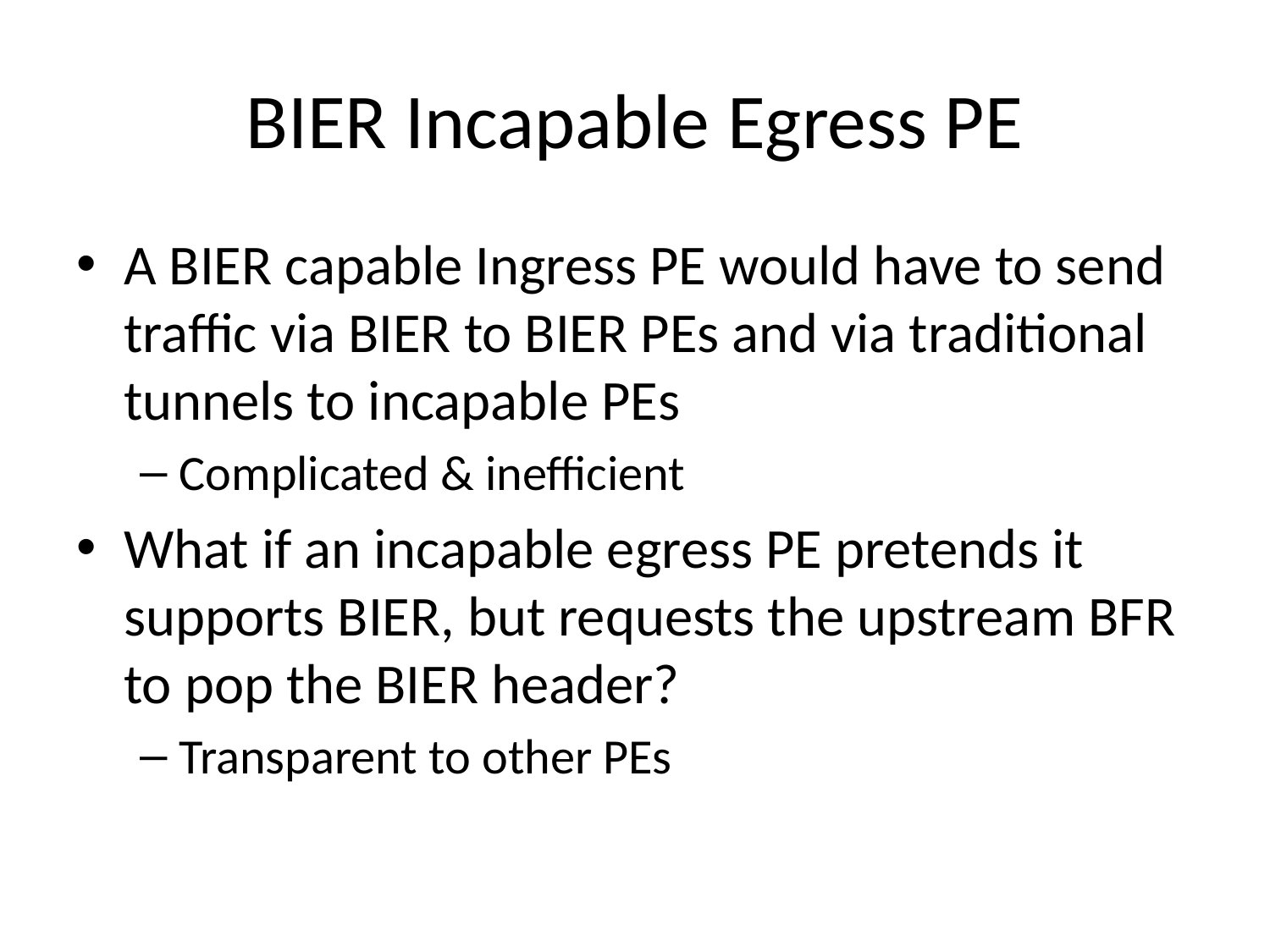

# BIER Incapable Egress PE
A BIER capable Ingress PE would have to send traffic via BIER to BIER PEs and via traditional tunnels to incapable PEs
Complicated & inefficient
What if an incapable egress PE pretends it supports BIER, but requests the upstream BFR to pop the BIER header?
Transparent to other PEs